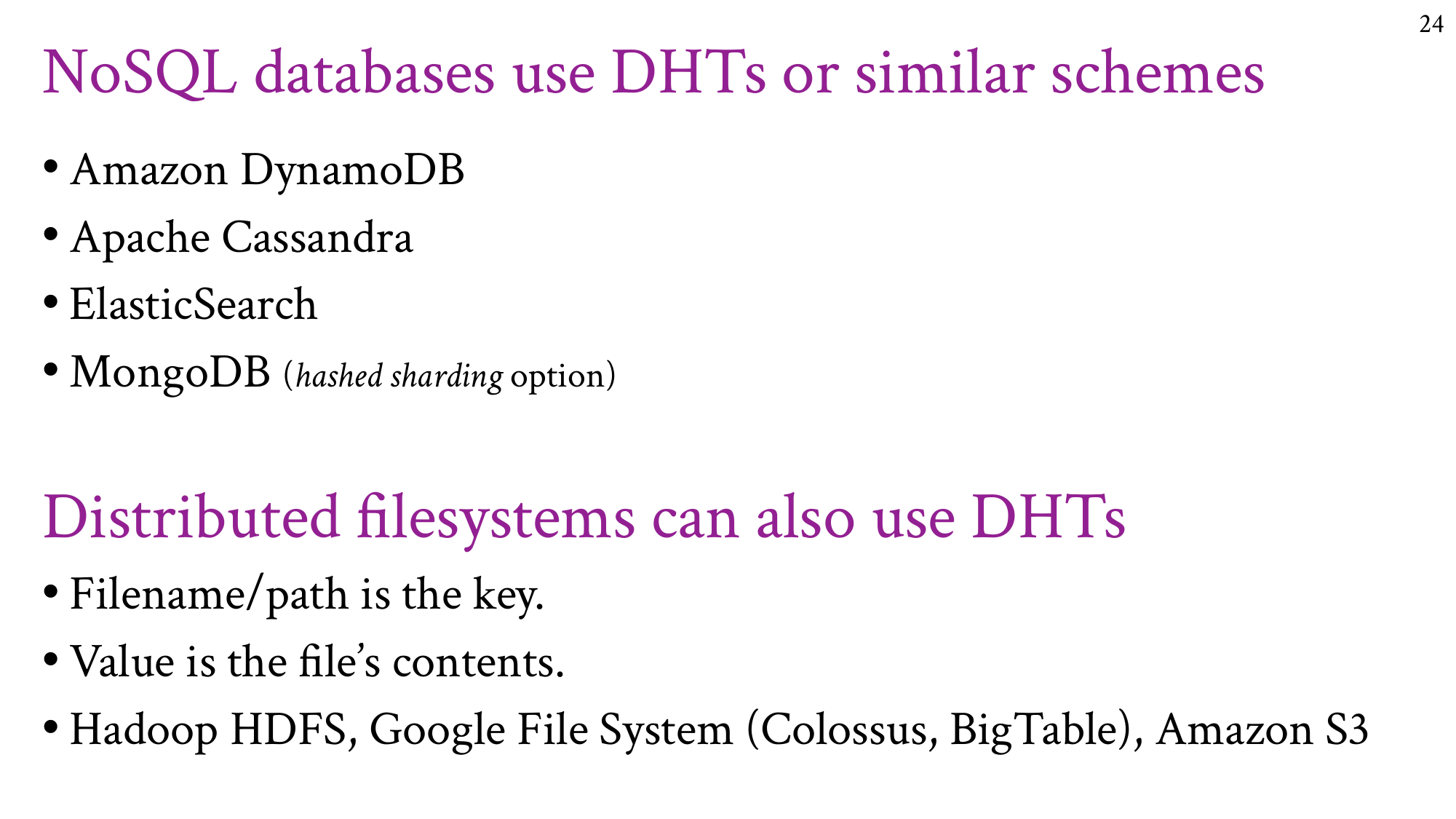

# NoSQL databases use DHTs or similar schemes
Amazon DynamoDB
Apache Cassandra
ElasticSearch
MongoDB (hashed sharding option)

Distributed filesystems can also use DHTs
Filename/path is the key.
Value is the file’s contents.
Hadoop HDFS, Google File System (Colossus, BigTable), Amazon S3